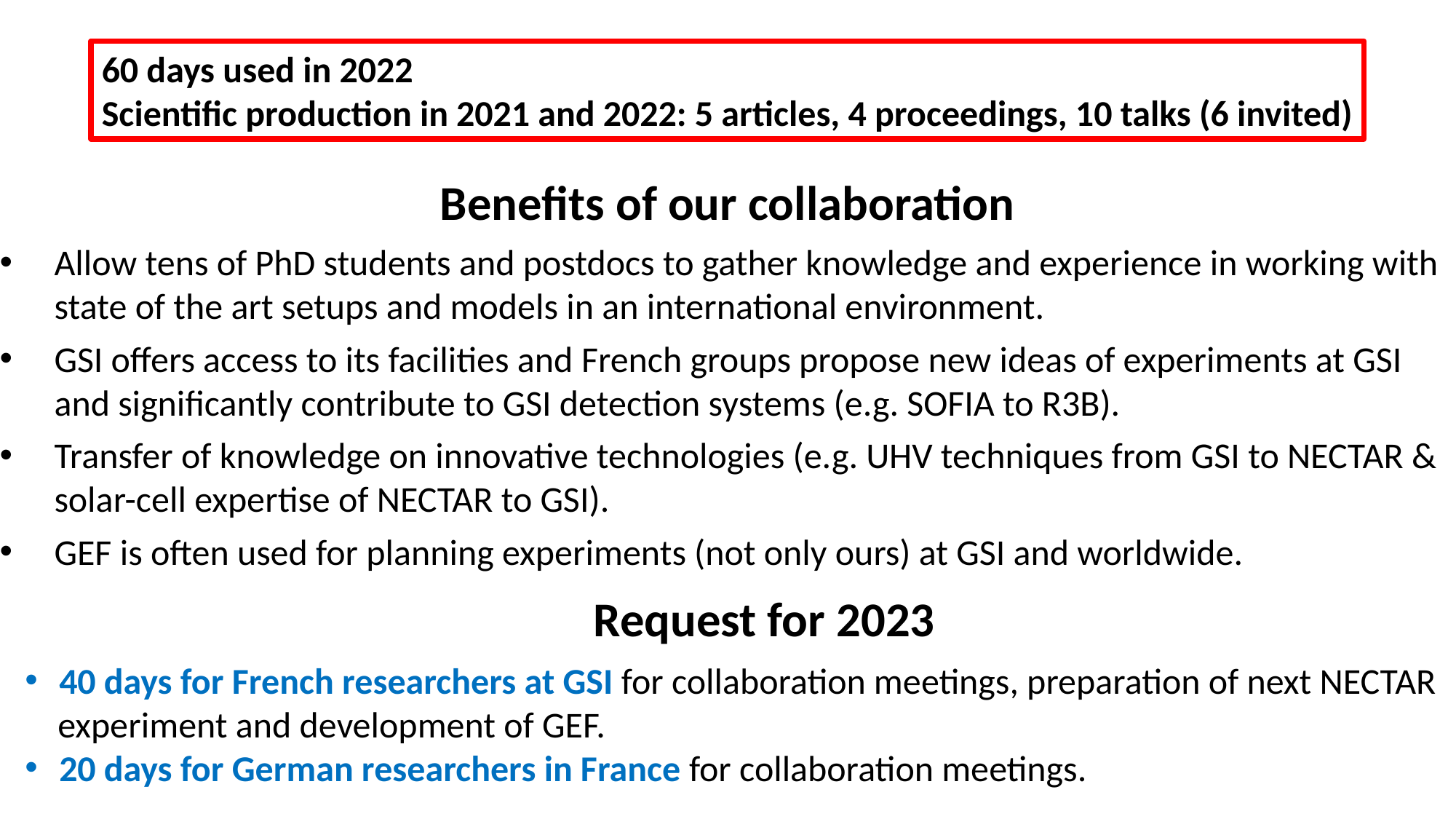

60 days used in 2022
Scientific production in 2021 and 2022: 5 articles, 4 proceedings, 10 talks (6 invited)
Benefits of our collaboration
Allow tens of PhD students and postdocs to gather knowledge and experience in working with state of the art setups and models in an international environment.
GSI offers access to its facilities and French groups propose new ideas of experiments at GSI and significantly contribute to GSI detection systems (e.g. SOFIA to R3B).
Transfer of knowledge on innovative technologies (e.g. UHV techniques from GSI to NECTAR & solar-cell expertise of NECTAR to GSI).
GEF is often used for planning experiments (not only ours) at GSI and worldwide.

Request for 2023
40 days for French researchers at GSI for collaboration meetings, preparation of next NECTAR
    experiment and development of GEF.
20 days for German researchers in France for collaboration meetings.